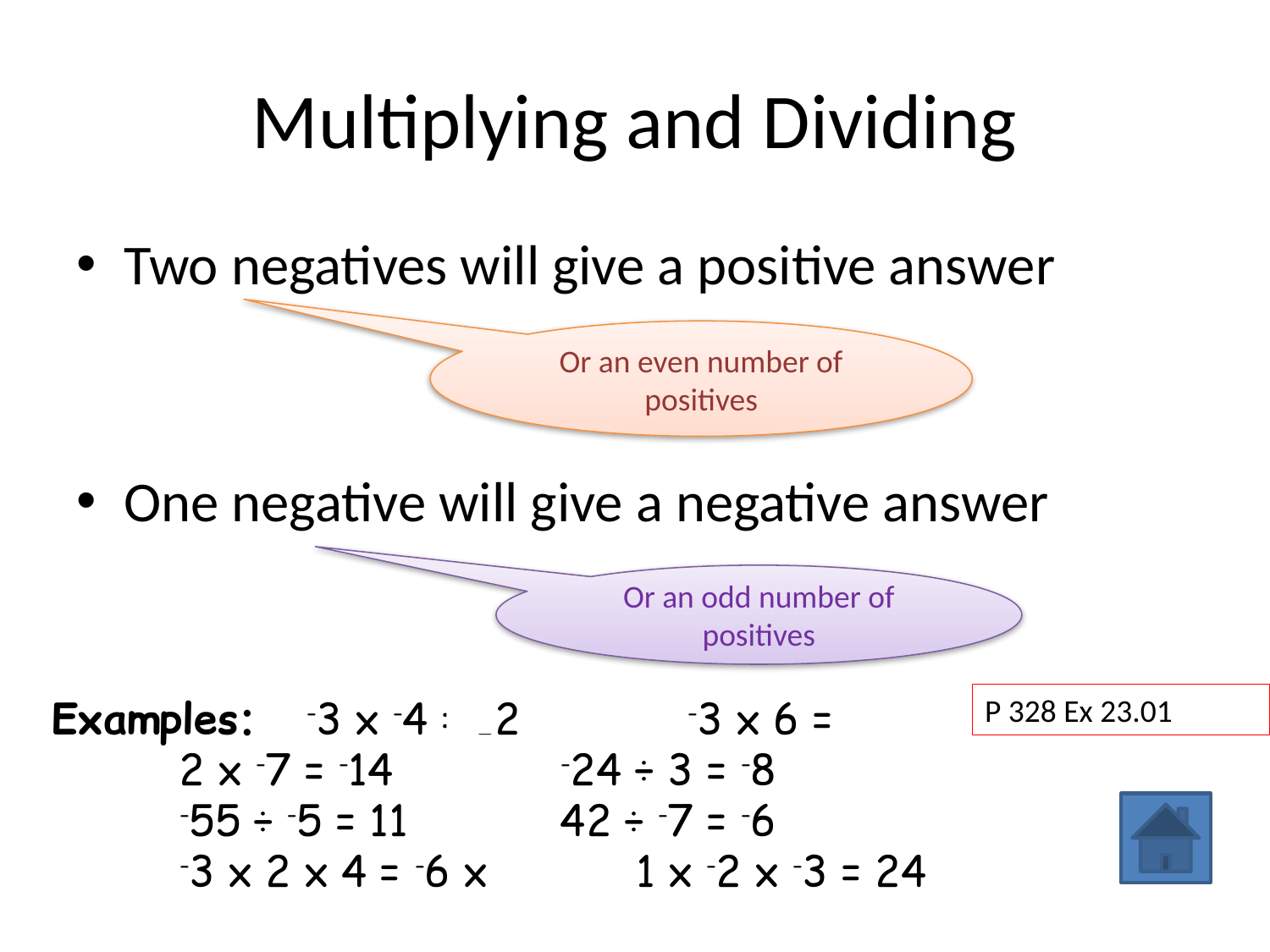

# Multiplying and Dividing
Two negatives will give a positive answer

One negative will give a negative answer
Or an even number of positives
Or an odd number of positives
Examples:	-3 x -4 = 12		-3 x 6 = -18
	2 x -7 = -14		-24 ÷ 3 = -8
	-55 ÷ -5 = 11		42 ÷ -7 = -6
	-3 x 2 x 4 = -6 x 4	4 x 1 x -2 x -3 = 24

P 328 Ex 23.01